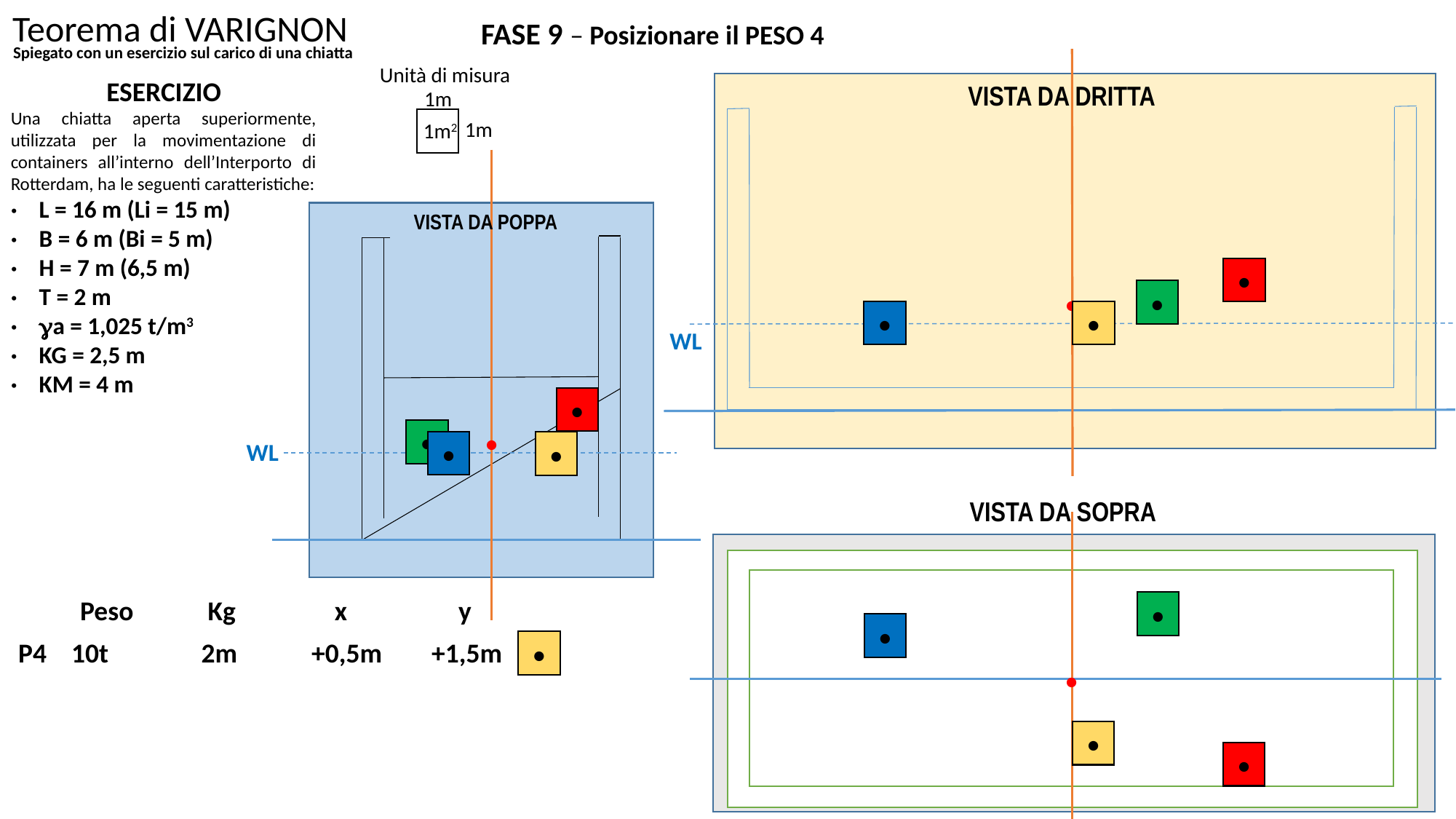

Teorema di VARIGNON
FASE 9 – Posizionare il PESO 4
Spiegato con un esercizio sul carico di una chiatta
Unità di misura
ESERCIZIO
Una chiatta aperta superiormente, utilizzata per la movimentazione di containers all’interno dell’Interporto di Rotterdam, ha le seguenti caratteristiche:
·    L = 16 m (Li = 15 m)
·    B = 6 m (Bi = 5 m)
·    H = 7 m (6,5 m)
·    T = 2 m
·    γa = 1,025 t/m3
·    KG = 2,5 m
·    KM = 4 m
VISTA DA DRITTA

1m

1m
1m2

VISTA DA POPPA

•
•
•
•
•
WL
•
•
•
•
•
WL
VISTA DA SOPRA

          Peso            Kg                x                  y
P4    10t               2m            +0,5m        +1,5m
•
•
•
•
•
•